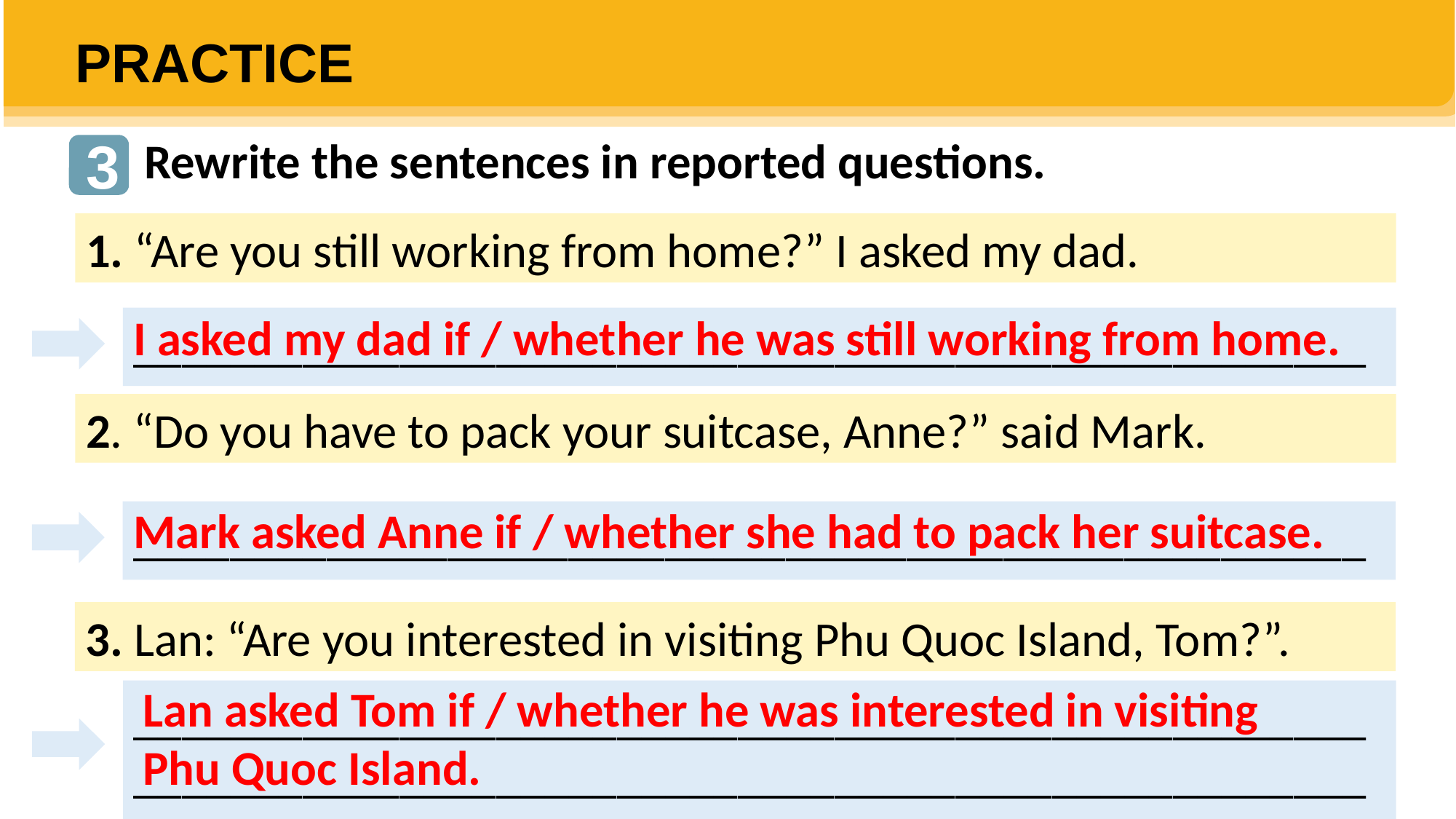

PRACTICE
3
Rewrite the sentences in reported questions.

1. “Are you still working from home?” I asked my dad.
I asked my dad if / whether he was still working from home.
___________________________________________________

2. “Do you have to pack your suitcase, Anne?” said Mark.
Mark asked Anne if / whether she had to pack her suitcase.
___________________________________________________

3. Lan: “Are you interested in visiting Phu Quoc Island, Tom?”.
Lan asked Tom if / whether he was interested in visiting
Phu Quoc Island.
______________________________________________________________________________________________________